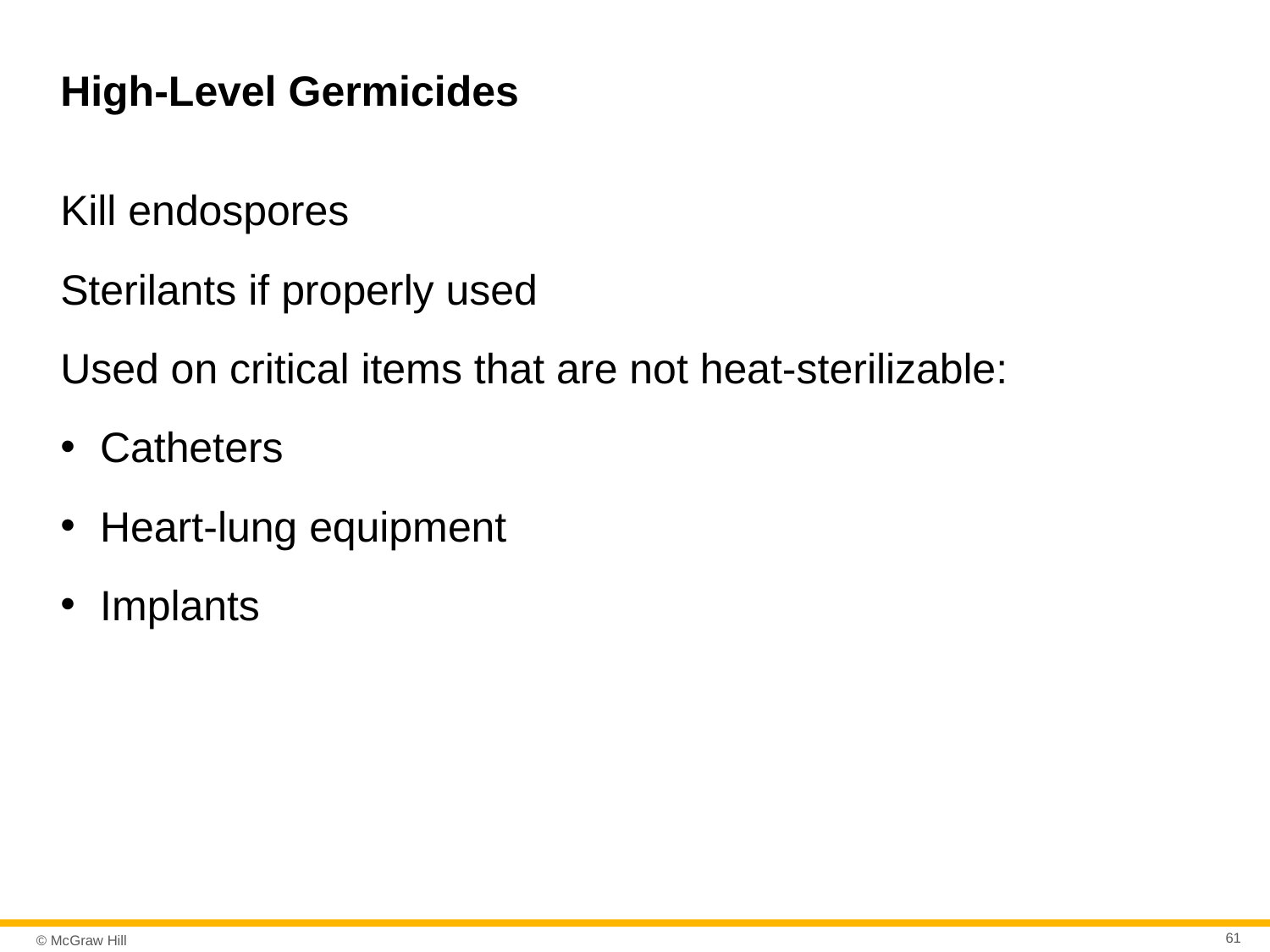

# High-Level Germicides
Kill endospores
Sterilants if properly used
Used on critical items that are not heat-sterilizable:
Catheters
Heart-lung equipment
Implants